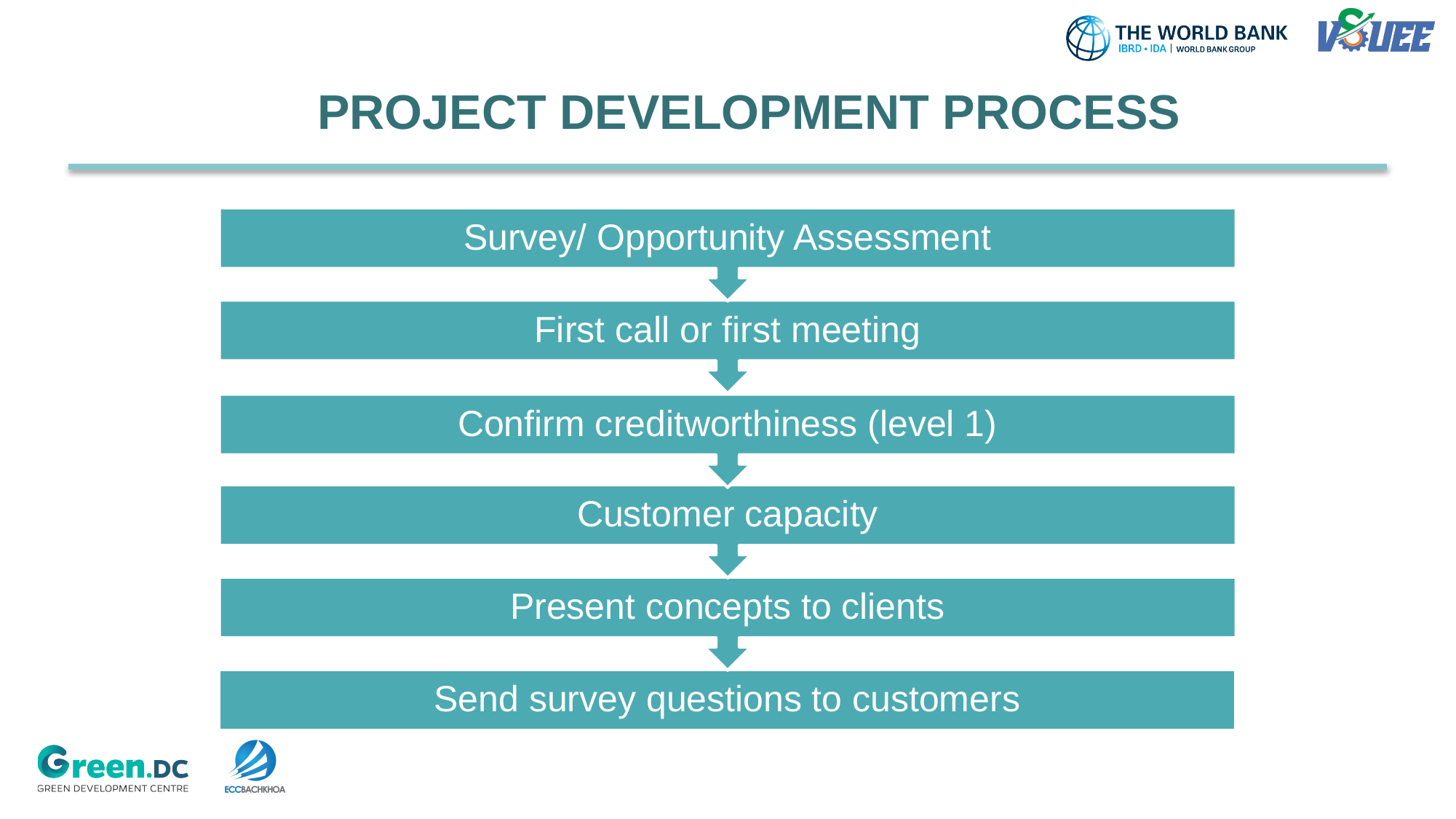

# Project development process
Send survey questions to customers
Present concepts to clients
Customer capacity
Confirm creditworthiness (level 1)
First call or first meeting
Survey/ Opportunity Assessment